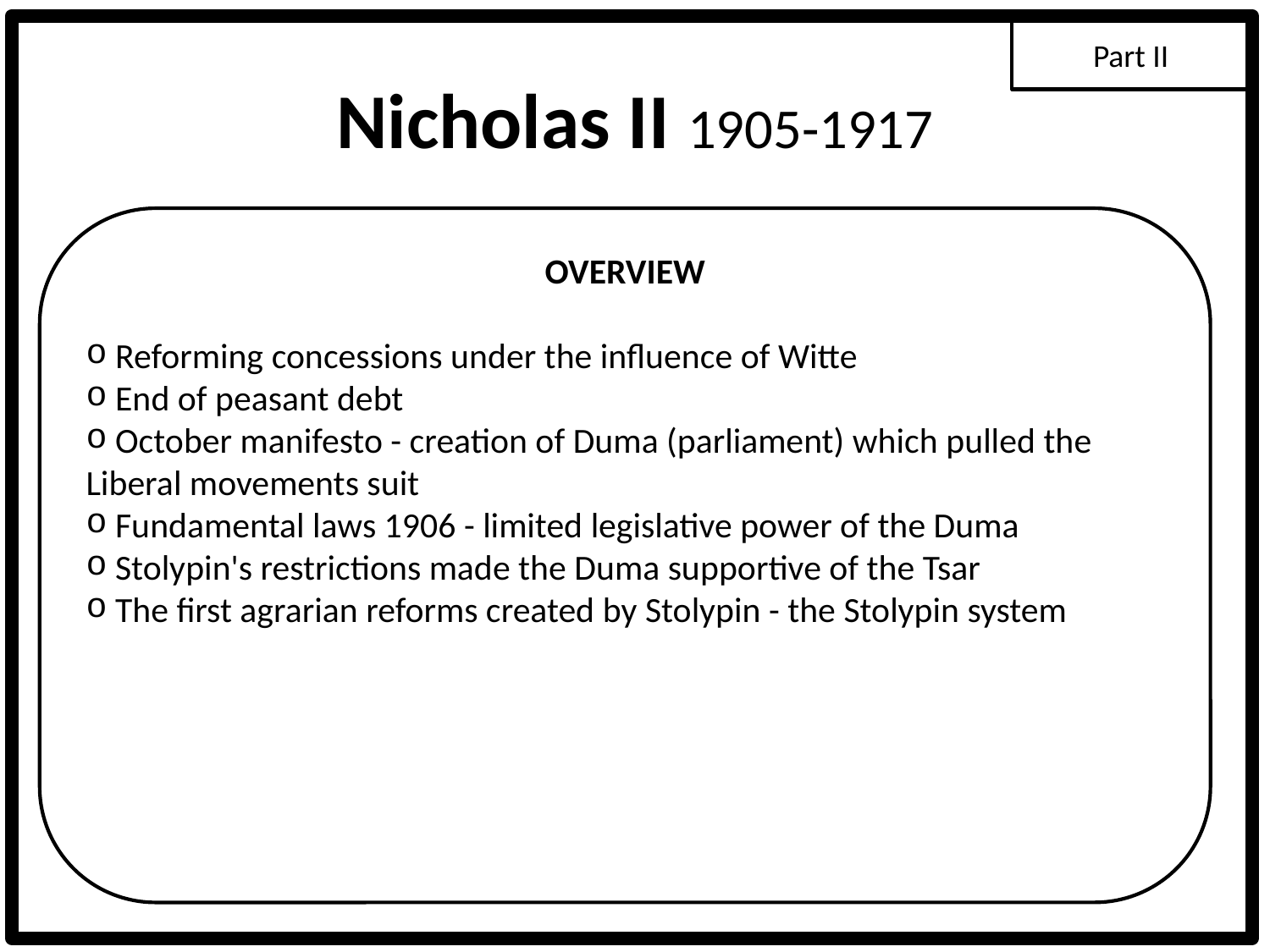

Part II
# Nicholas II 1905-1917
OVERVIEW

 Reforming concessions under the influence of Witte
 End of peasant debt
 October manifesto - creation of Duma (parliament) which pulled the Liberal movements suit
 Fundamental laws 1906 - limited legislative power of the Duma
 Stolypin's restrictions made the Duma supportive of the Tsar
 The first agrarian reforms created by Stolypin - the Stolypin system